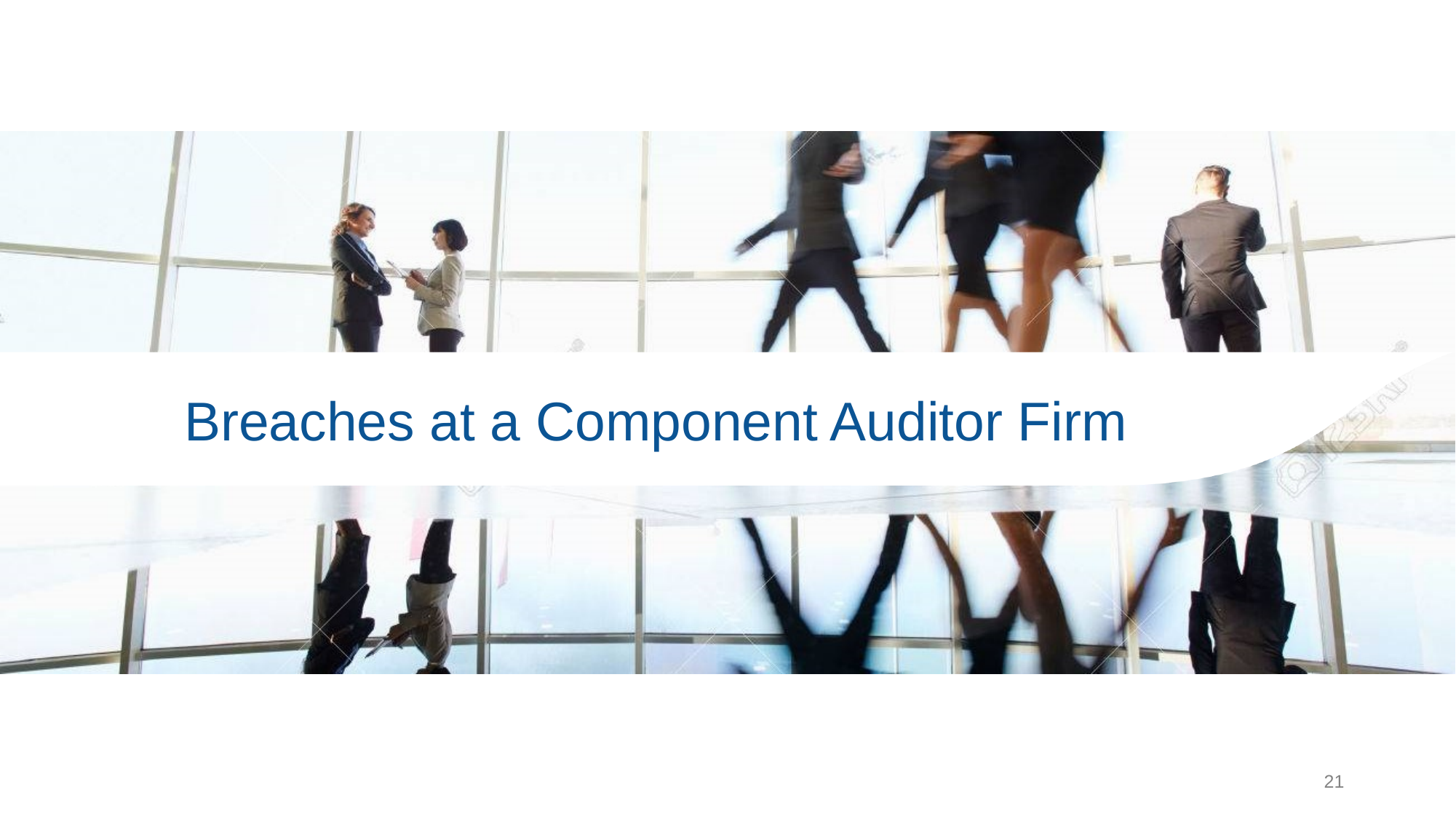

# Breaches at a Component Auditor Firm
21